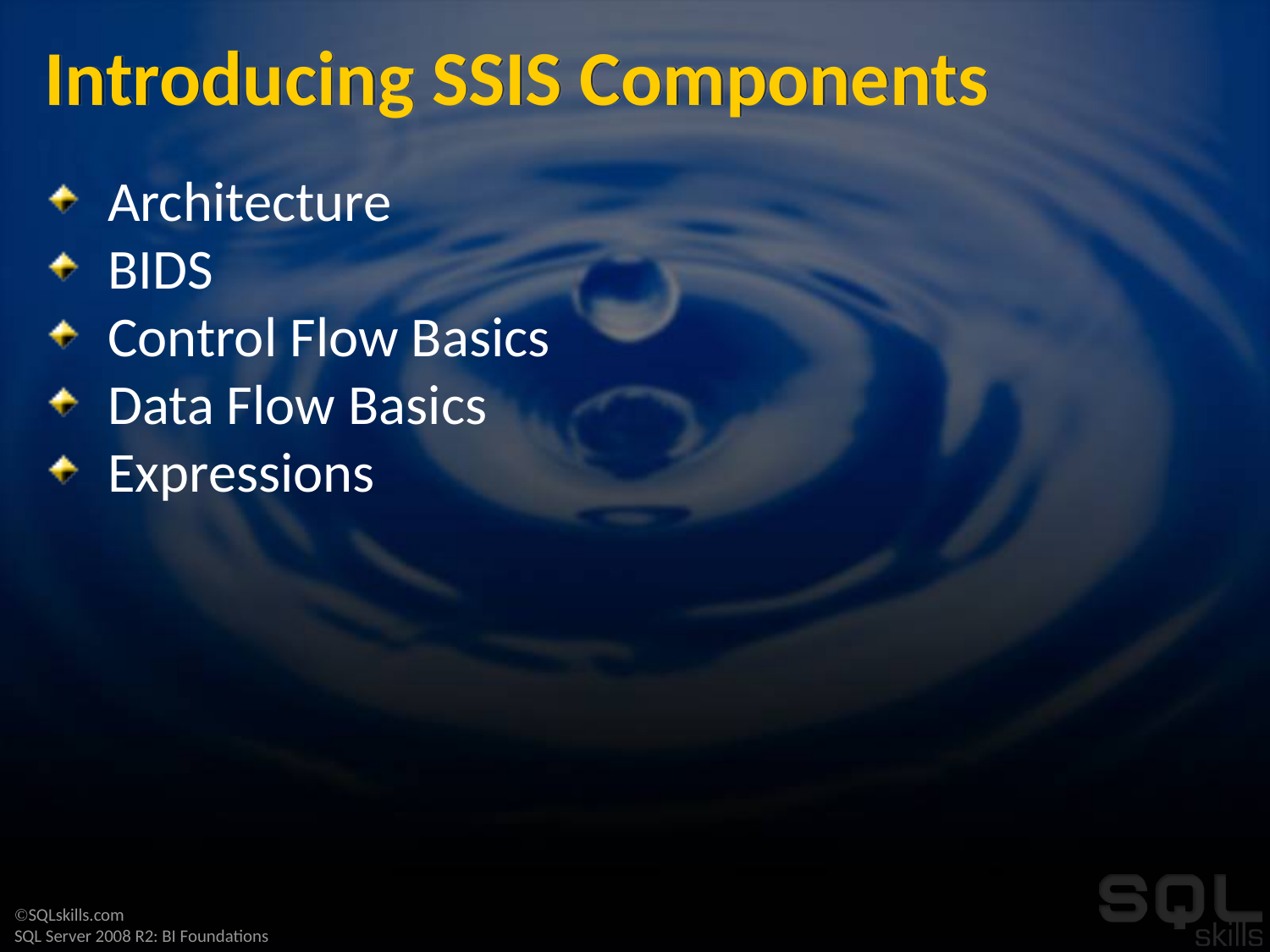

# Introducing SSIS Components
Architecture
BIDS
Control Flow Basics
Data Flow Basics
Expressions